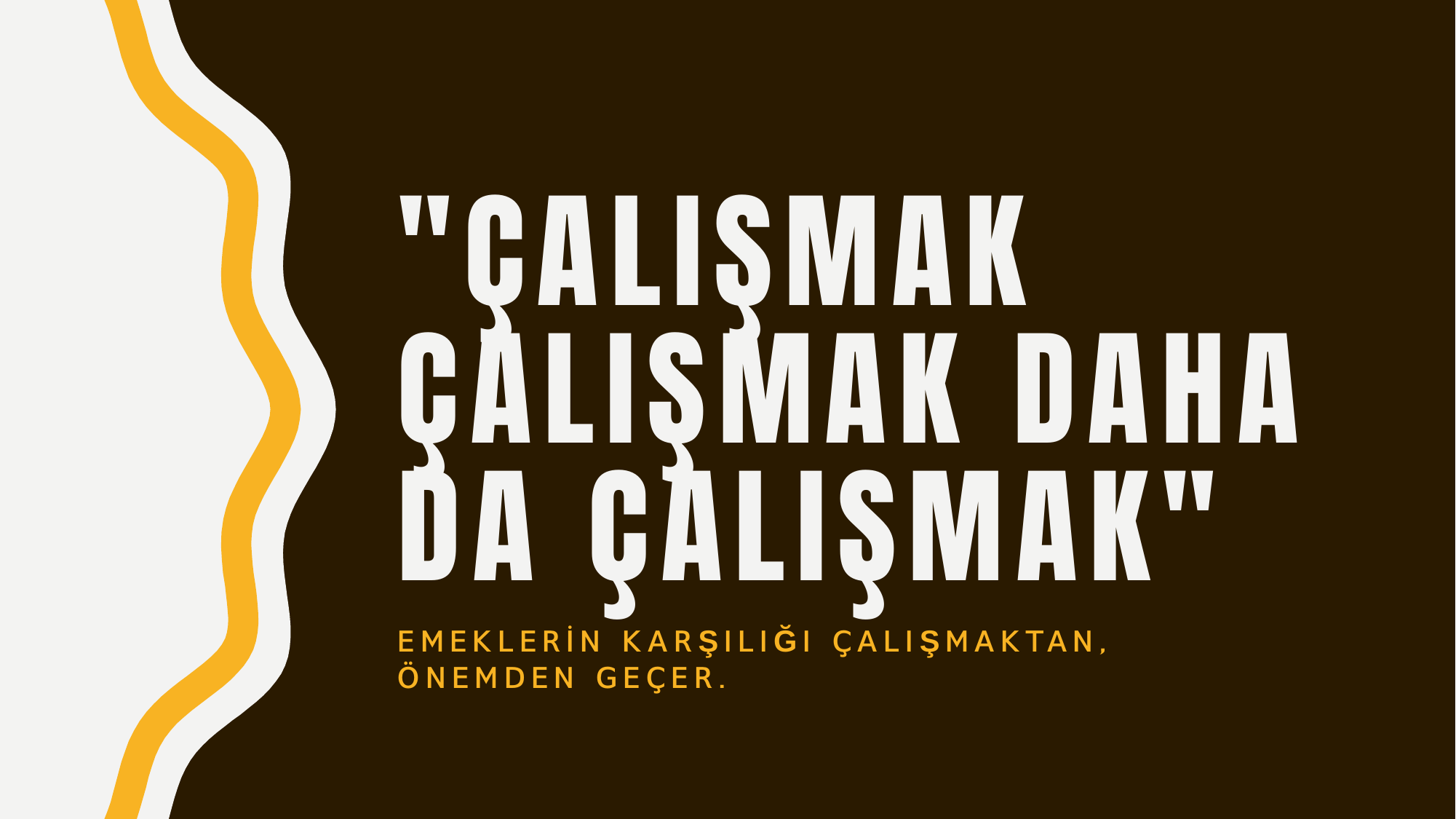

# "Çalışmak çalışmak daha da çalışmak"
Emeklerin karşılıĞı çalışmaktan, önemden geçer.